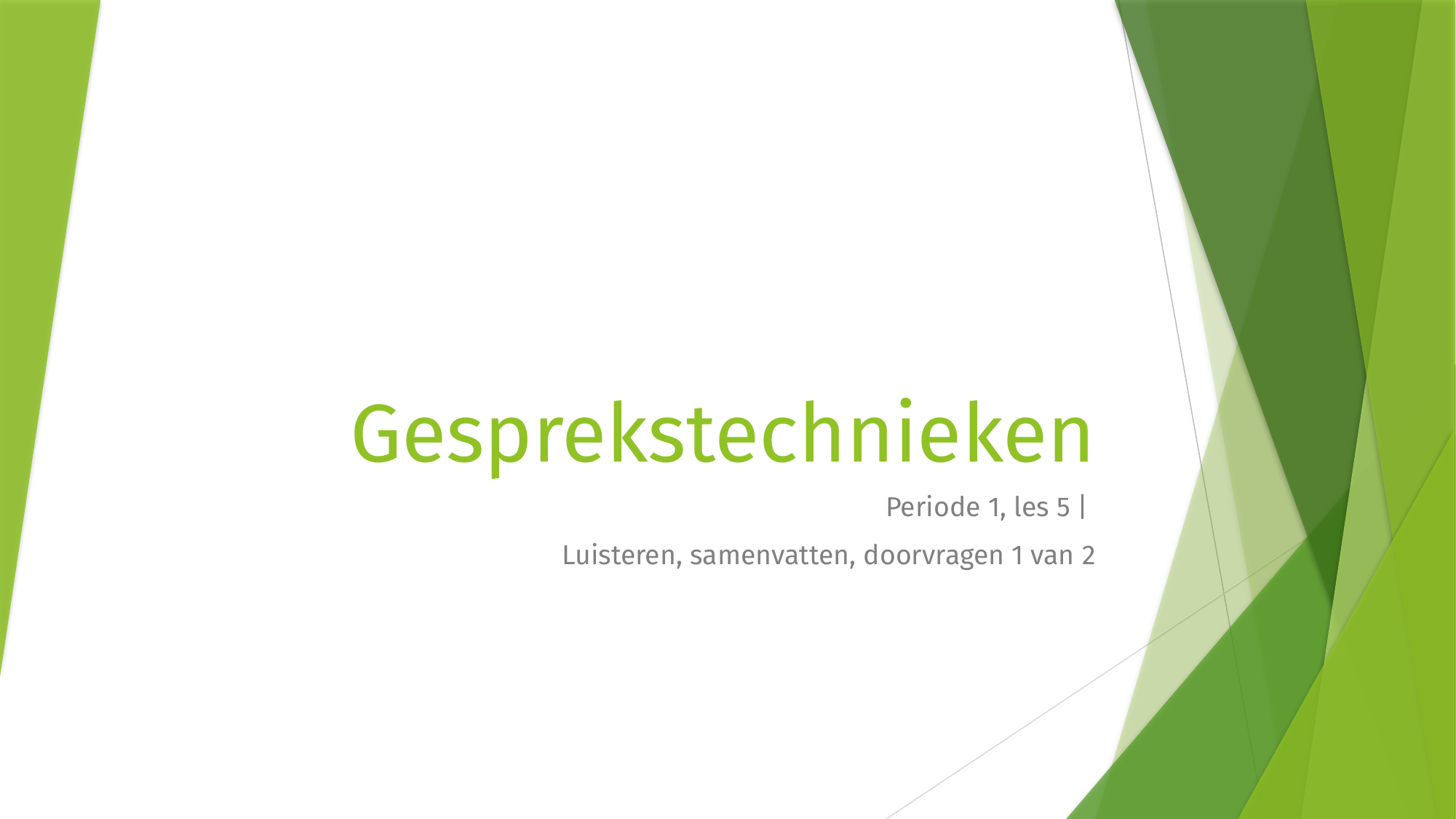

# Gesprekstechnieken
Periode 1, les 5 |
Luisteren, samenvatten, doorvragen 1 van 2